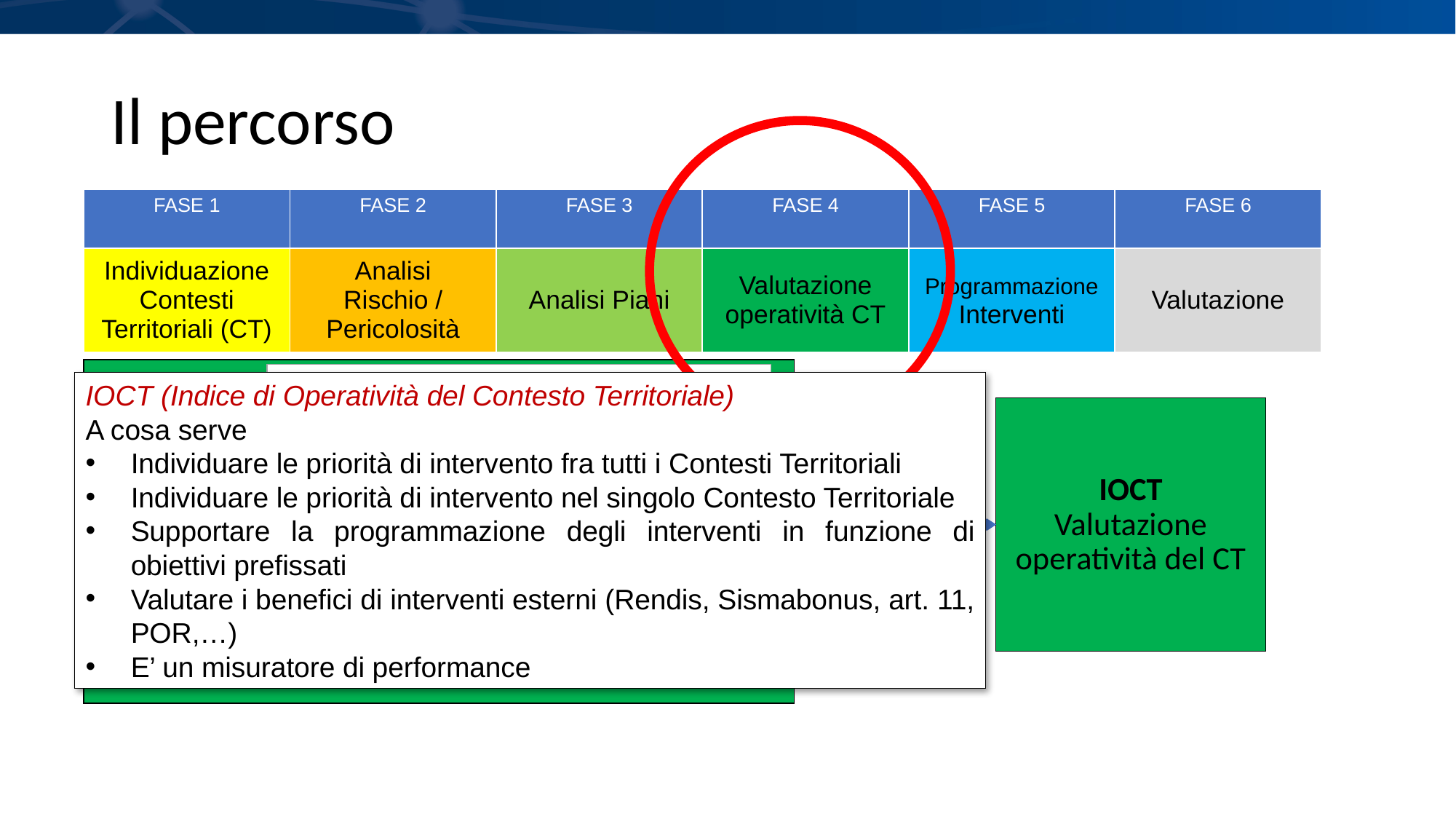

# Il percorso

| FASE 1 | FASE 2 | FASE 3 | FASE 4 | FASE 5 | FASE 6 |
| --- | --- | --- | --- | --- | --- |
| Individuazione Contesti Territoriali (CT) | Analisi Rischio / Pericolosità | Analisi Piani | Valutazione operatività CT | Programmazione Interventi | Valutazione |
Esposizione
Selezione elementi esposti
IOCT (Indice di Operatività del Contesto Territoriale)
A cosa serve
Individuare le priorità di intervento fra tutti i Contesti Territoriali
Individuare le priorità di intervento nel singolo Contesto Territoriale
Supportare la programmazione degli interventi in funzione di obiettivi prefissati
Valutare i benefici di interventi esterni (Rendis, Sismabonus, art. 11, POR,…)
E’ un misuratore di performance
IOCT
Valutazione operatività del CT
Componenti
strutturali
Valutazione
pericolosità
Pericolosità di base
Pericolosità locale
Valutazione
vulnerabilità
Edifici strategici
Aree di emergenza
Infrastrutture
Componenti non strutturali